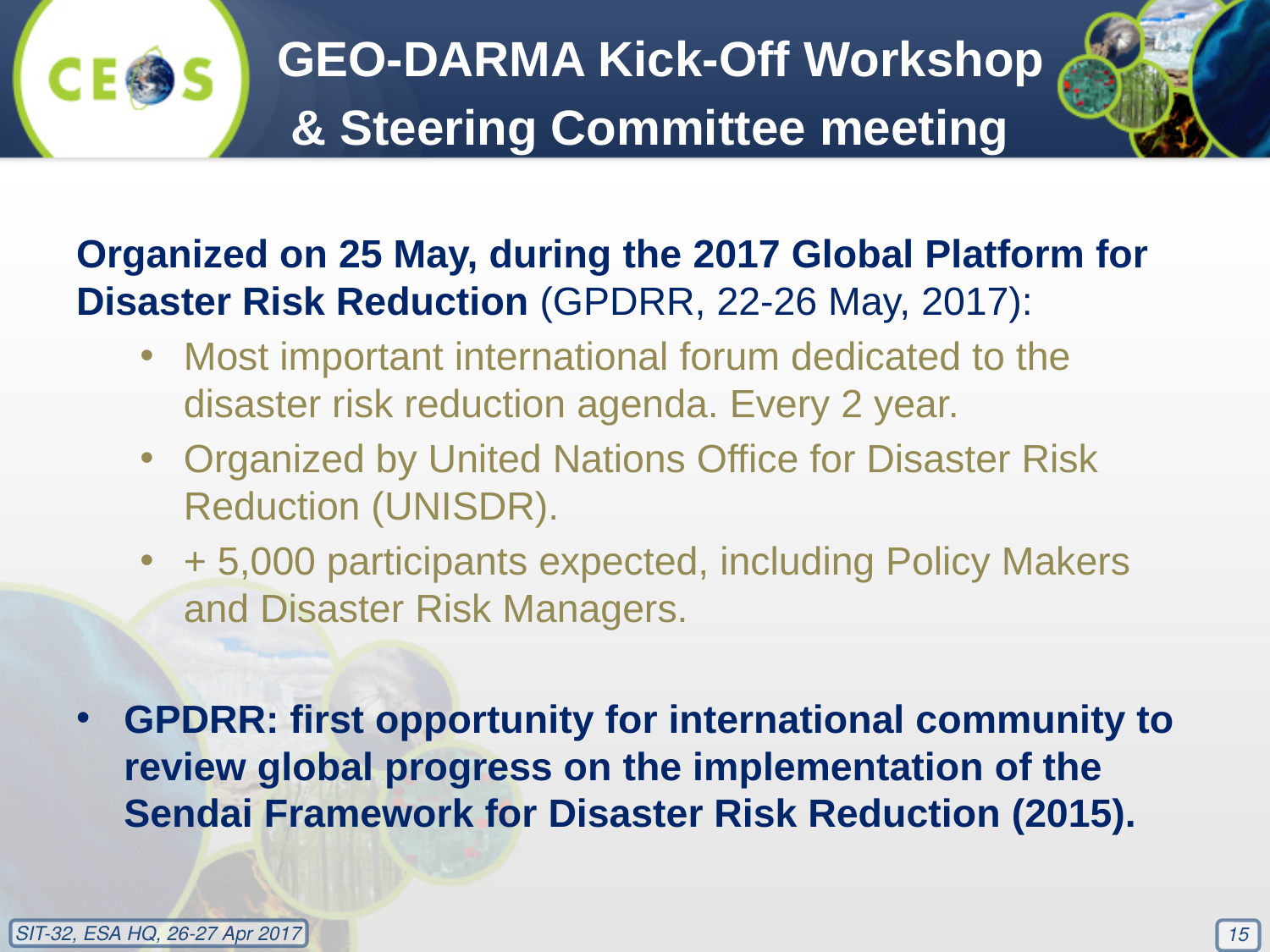

GEO-DARMA Kick-Off Workshop
 & Steering Committee meeting
Organized on 25 May, during the 2017 Global Platform for Disaster Risk Reduction (GPDRR, 22-26 May, 2017):
Most important international forum dedicated to the disaster risk reduction agenda. Every 2 year.
Organized by United Nations Office for Disaster Risk Reduction (UNISDR).
+ 5,000 participants expected, including Policy Makers and Disaster Risk Managers.

GPDRR: first opportunity for international community to review global progress on the implementation of the Sendai Framework for Disaster Risk Reduction (2015).